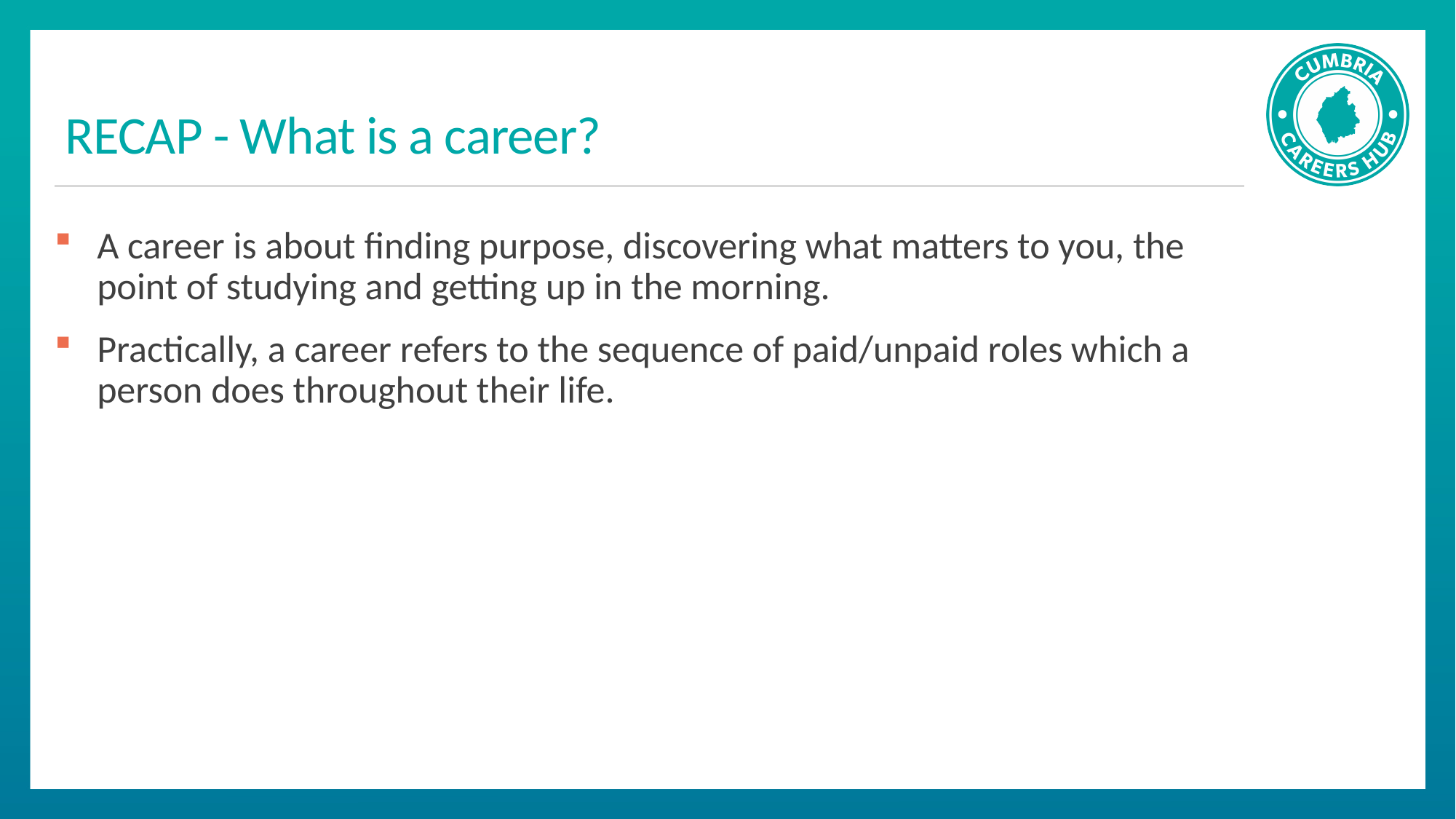

# RECAP - What is a career?
A career is about finding purpose, discovering what matters to you, the point of studying and getting up in the morning.
Practically, a career refers to the sequence of paid/unpaid roles which a person does throughout their life.